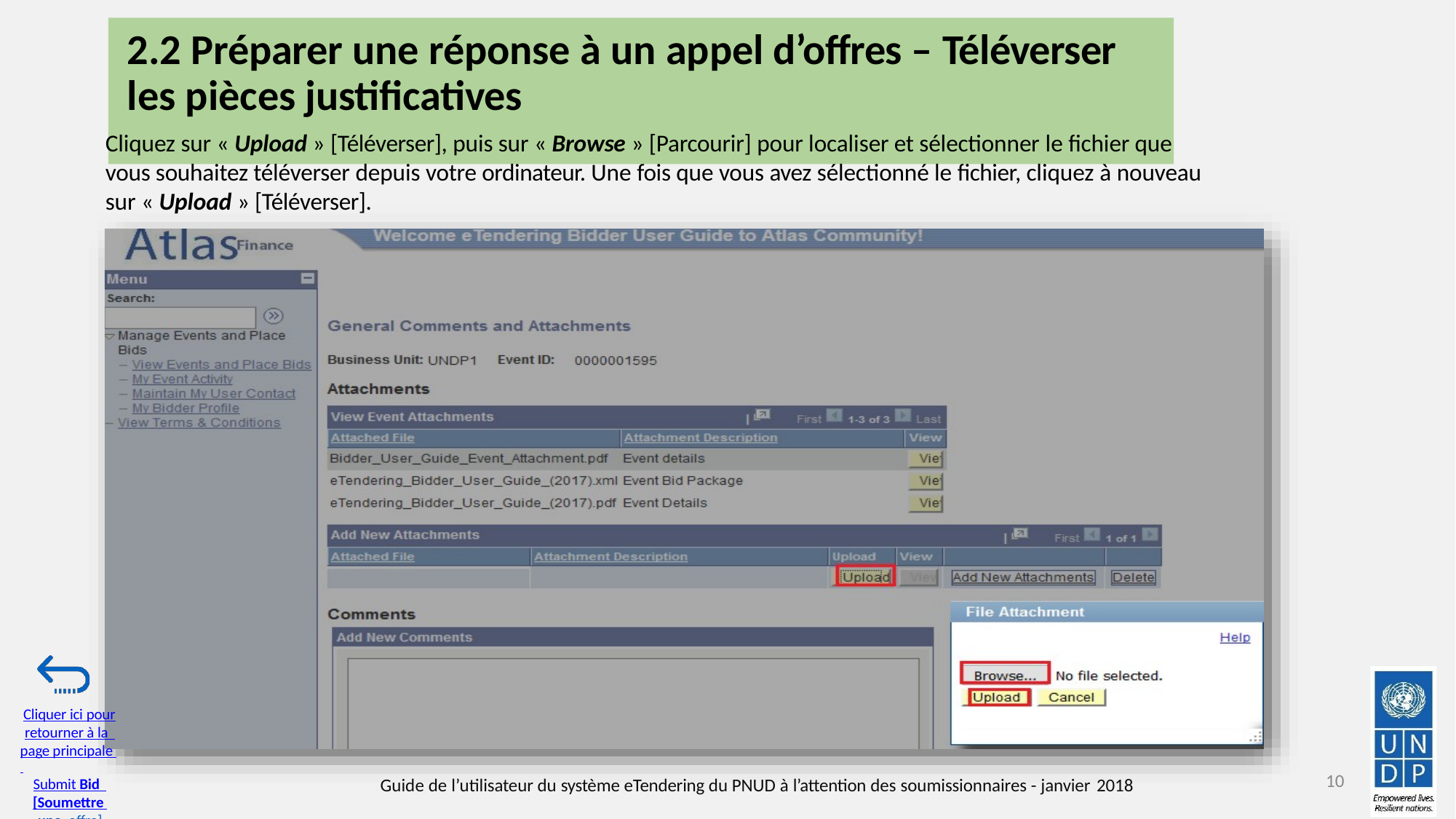

# 2.2 Préparer une réponse à un appel d’offres – Téléverser  les pièces justificatives
Cliquez sur « Upload » [Téléverser], puis sur « Browse » [Parcourir] pour localiser et sélectionner le fichier que  vous souhaitez téléverser depuis votre ordinateur. Une fois que vous avez sélectionné le fichier, cliquez à nouveau  sur « Upload » [Téléverser].

Cliquer ici pour
retourner à la  page principale  Submit Bid  [Soumettre une  offre]
10
Guide de l’utilisateur du système eTendering du PNUD à l’attention des soumissionnaires - janvier 2018